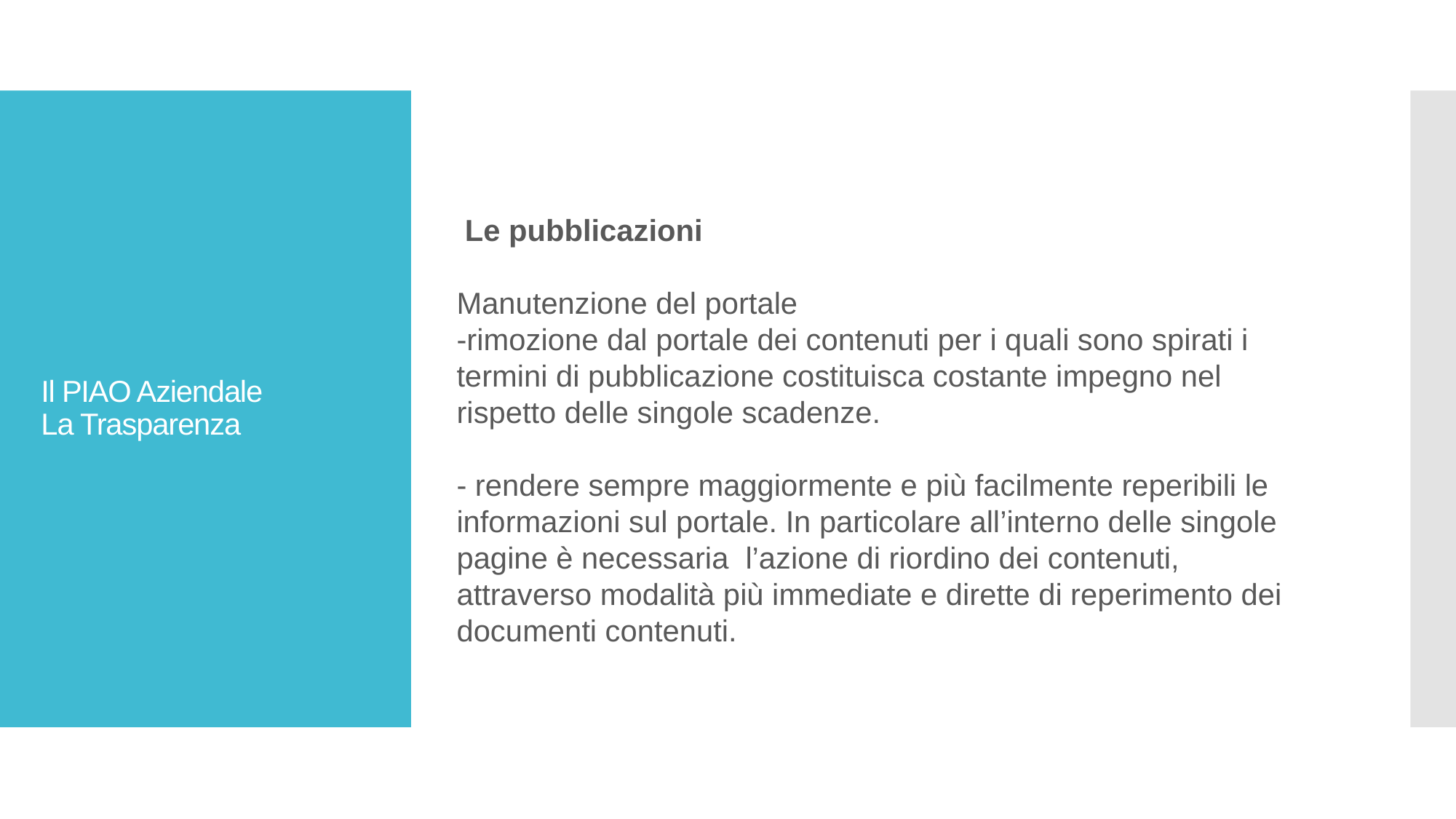

Le pubblicazioni

Manutenzione del portale
-rimozione dal portale dei contenuti per i quali sono spirati i termini di pubblicazione costituisca costante impegno nel rispetto delle singole scadenze.

- rendere sempre maggiormente e più facilmente reperibili le informazioni sul portale. In particolare all’interno delle singole pagine è necessaria  l’azione di riordino dei contenuti, attraverso modalità più immediate e dirette di reperimento dei documenti contenuti.
# Il PIAO Aziendale La Trasparenza